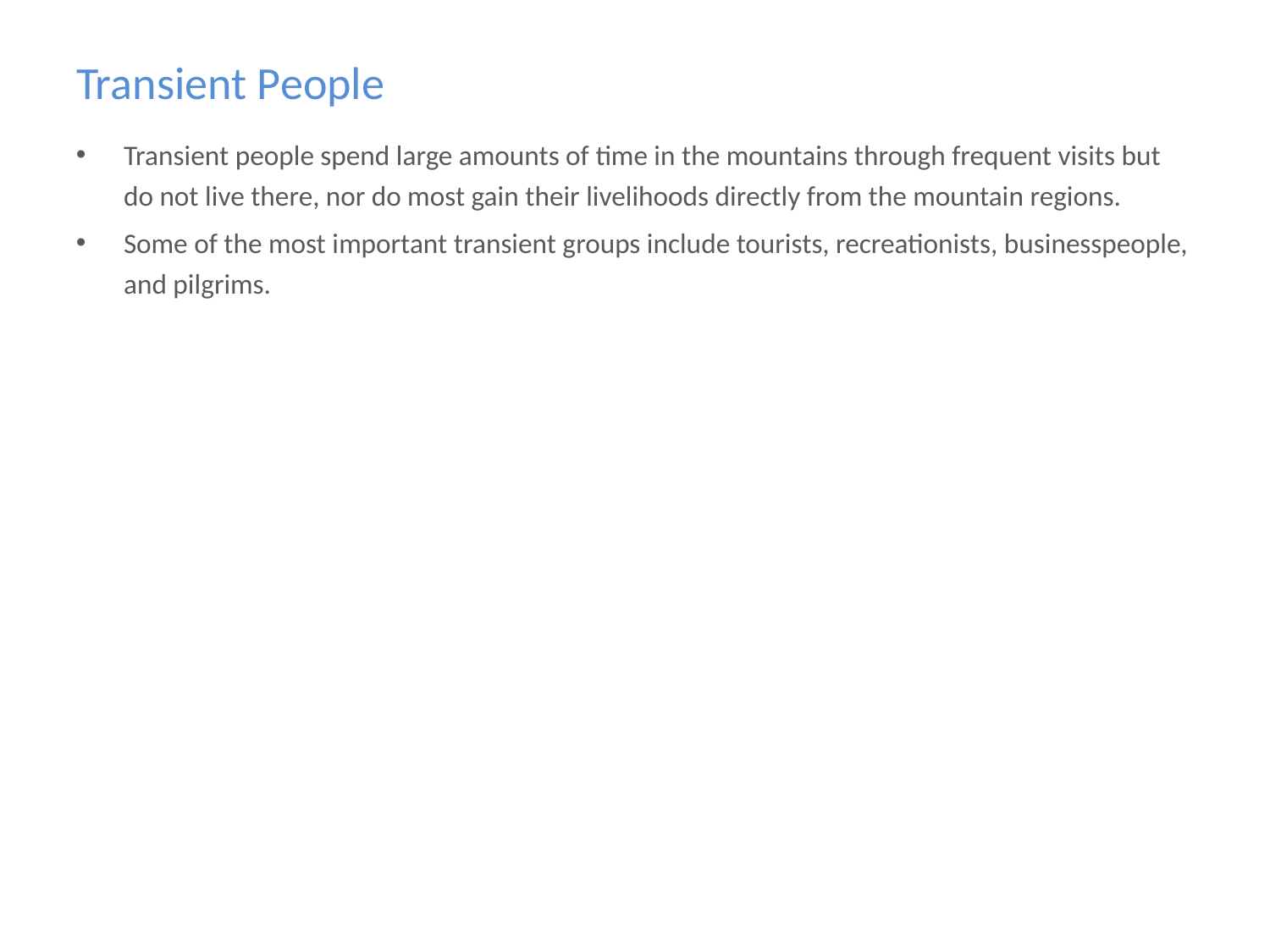

# Transient People
Transient people spend large amounts of time in the mountains through frequent visits but do not live there, nor do most gain their livelihoods directly from the mountain regions.
Some of the most important transient groups include tourists, recreationists, businesspeople, and pilgrims.